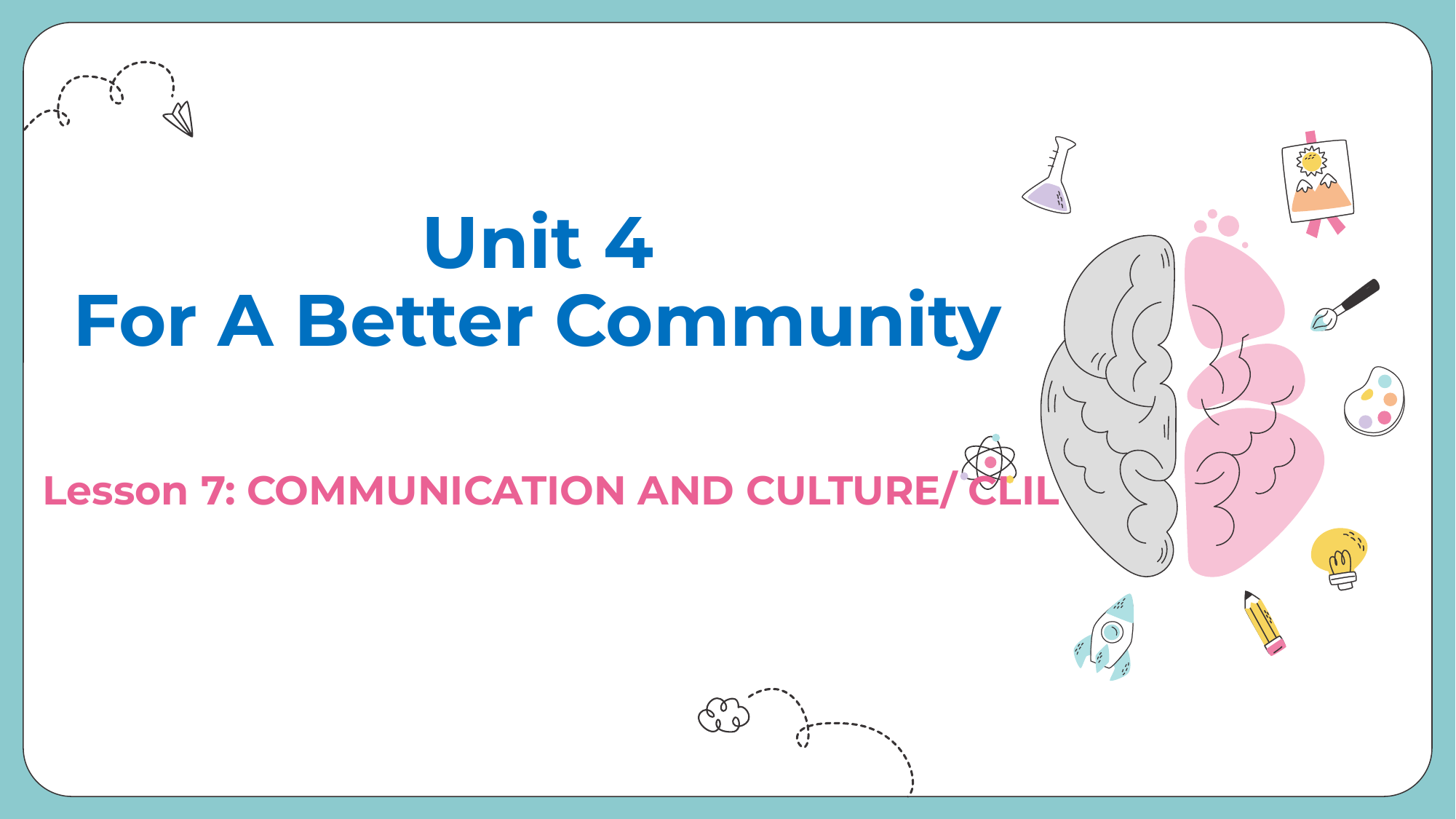

# Unit 4 For A Better Community

Lesson 7: COMMUNICATION AND CULTURE/ CLIL